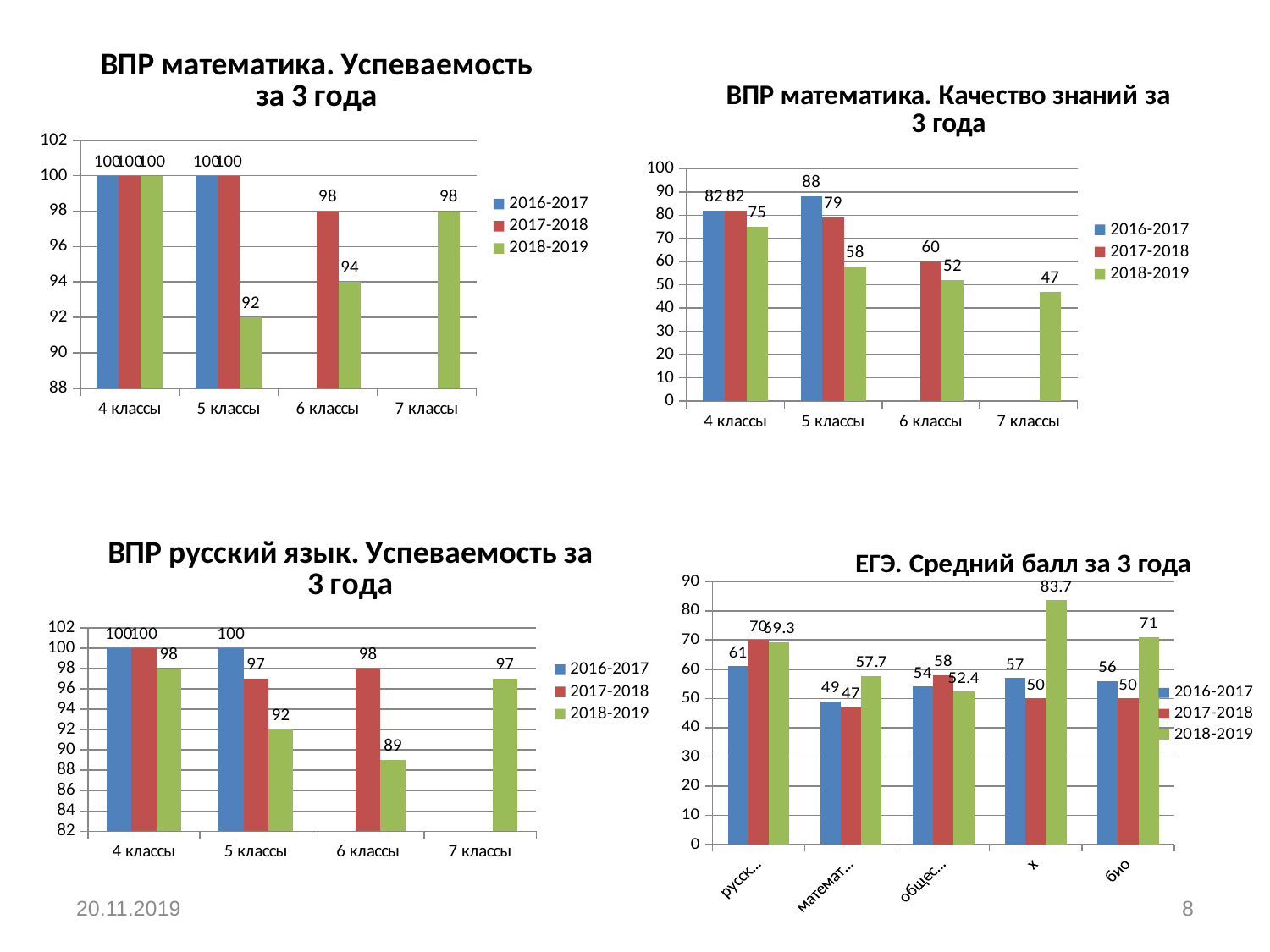

#

### Chart: ВПР математика. Успеваемость за 3 года

| Category | 2016-2017 | 2017-2018 | 2018-2019 |
|---|---|---|---|
| 4 классы | 100.0 | 100.0 | 100.0 |
| 5 классы | 100.0 | 100.0 | 92.0 |
| 6 классы | None | 98.0 | 94.0 |
| 7 классы | None | None | 98.0 |

### Chart: ВПР математика. Качество знаний за 3 года

| Category | 2016-2017 | 2017-2018 | 2018-2019 |
|---|---|---|---|
| 4 классы | 82.0 | 82.0 | 75.0 |
| 5 классы | 88.0 | 79.0 | 58.0 |
| 6 классы | None | 60.0 | 52.0 |
| 7 классы | None | None | 47.0 |

### Chart: ВПР русский язык. Успеваемость за 3 года

| Category | 2016-2017 | 2017-2018 | 2018-2019 |
|---|---|---|---|
| 4 классы | 100.0 | 100.0 | 98.0 |
| 5 классы | 100.0 | 97.0 | 92.0 |
| 6 классы | None | 98.0 | 89.0 |
| 7 классы | None | None | 97.0 |

### Chart: ЕГЭ. Средний балл за 3 года

| Category | 2016-2017 | 2017-2018 | 2018-2019 |
|---|---|---|---|
| русский язык | 61.0 | 70.0 | 69.3 |
| математика (профиль) | 49.0 | 47.0 | 57.7 |
| обществознание | 54.0 | 58.0 | 52.4 |
| химия | 57.0 | 50.0 | 83.7 |
| биология | 56.0 | 50.0 | 71.0 |
20.11.2019
8